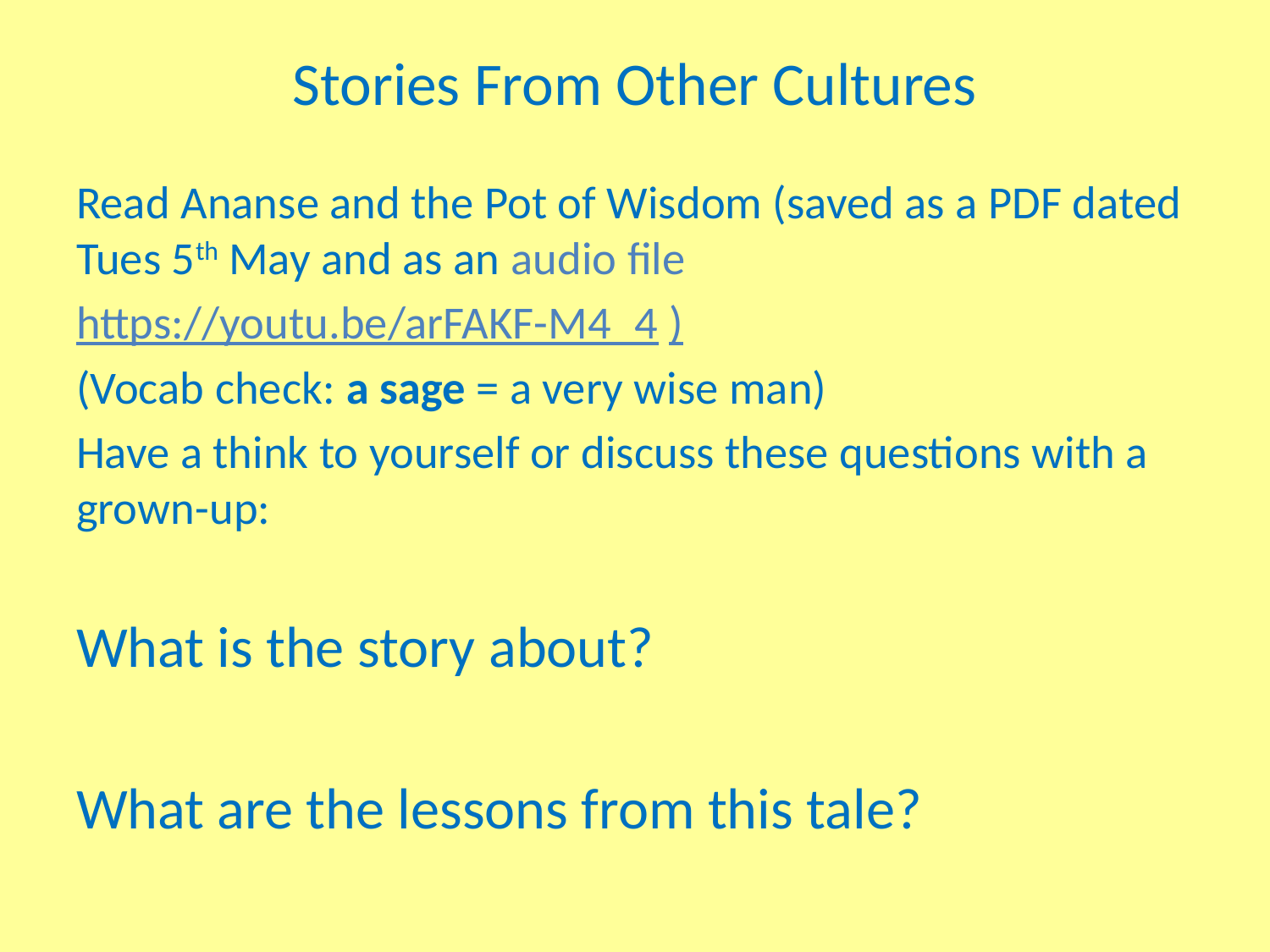

# Stories From Other Cultures
Read Ananse and the Pot of Wisdom (saved as a PDF dated Tues 5th May and as an audio file
https://youtu.be/arFAKF-M4_4 )
(Vocab check: a sage = a very wise man)
Have a think to yourself or discuss these questions with a grown-up:

What is the story about?

What are the lessons from this tale?